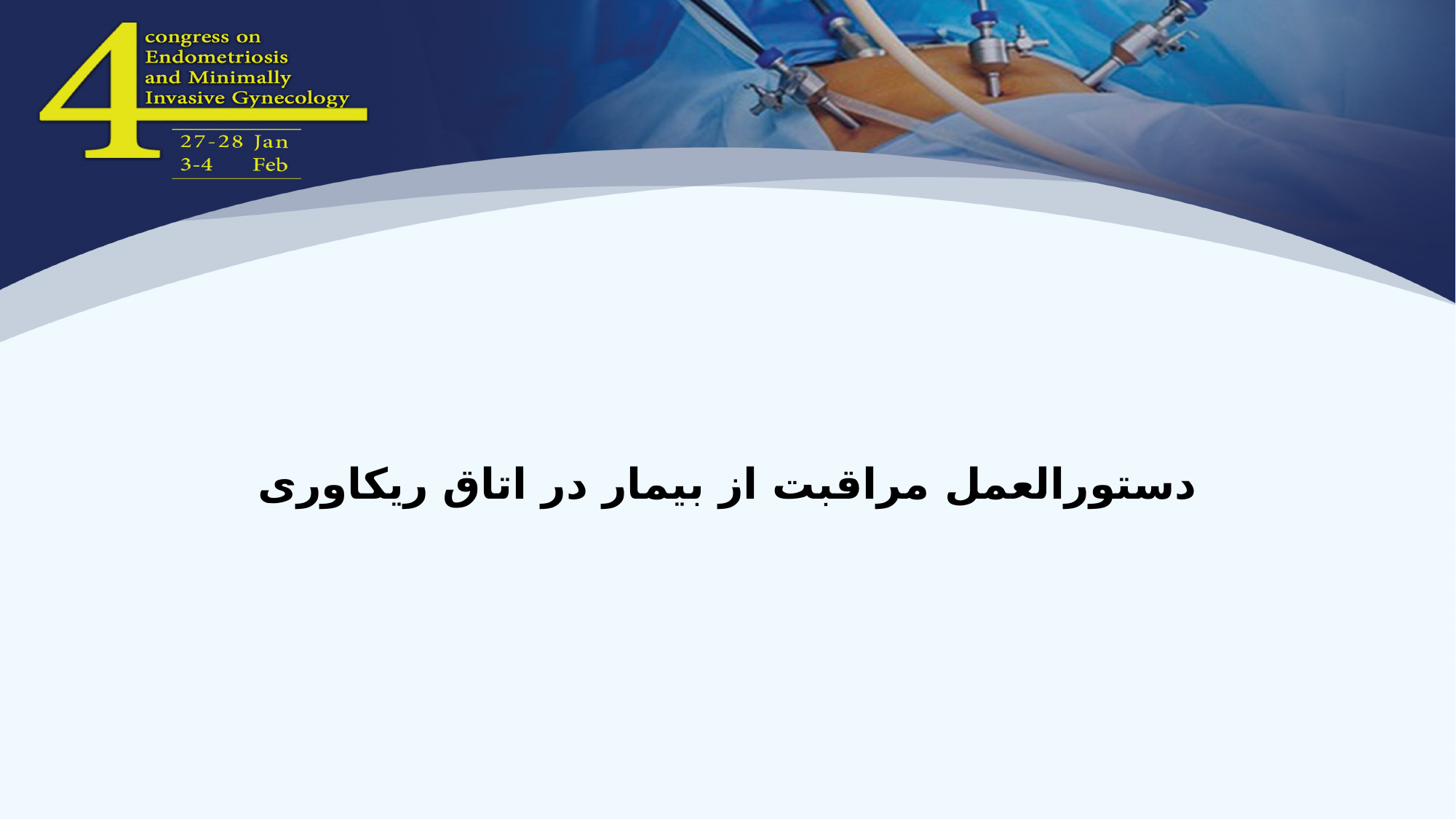

# دستورالعمل مراقبت از بیمار در اتاق ریکاوری